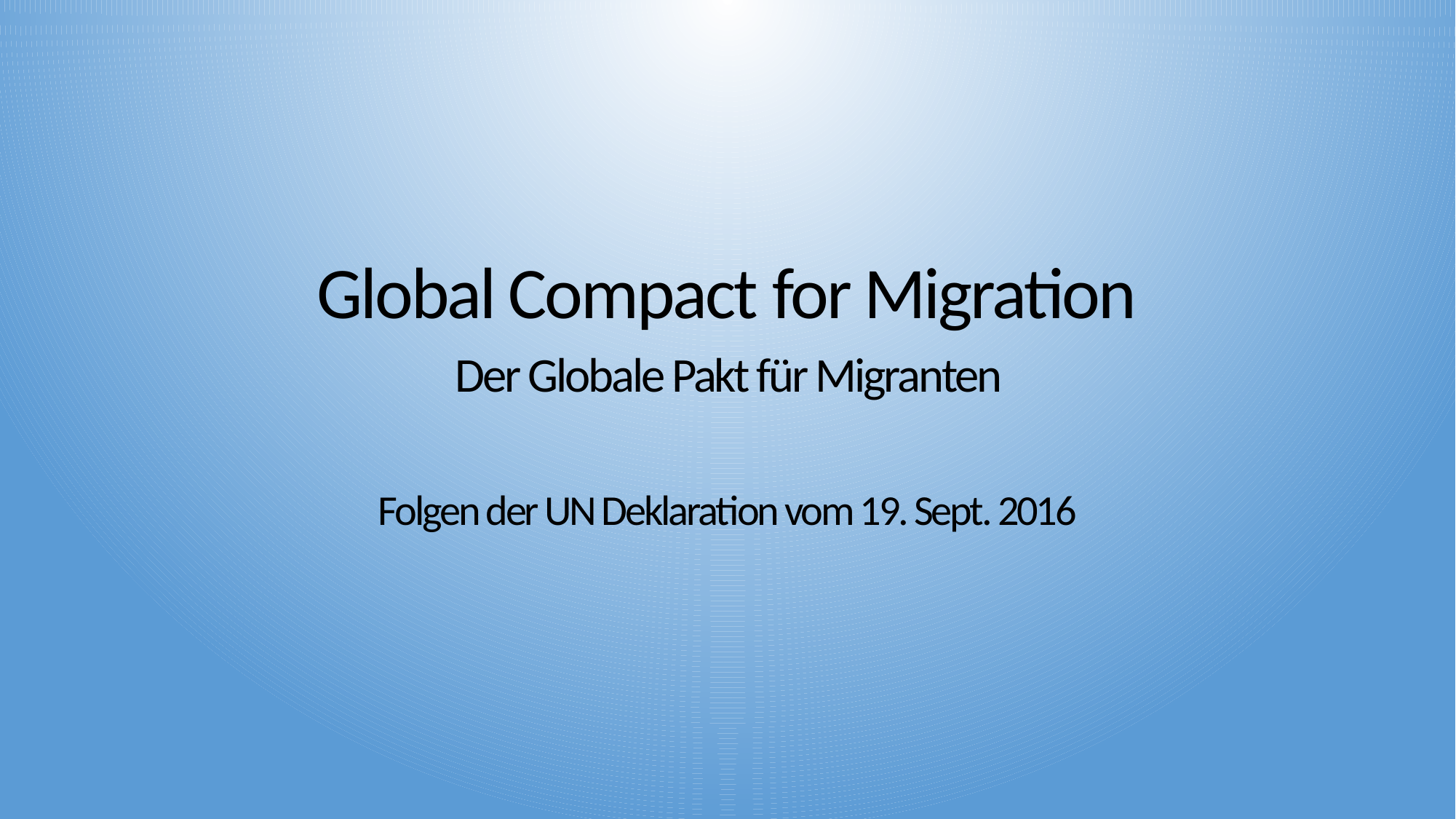

# Global Compact for Migration
Der Globale Pakt für Migranten
Folgen der UN Deklaration vom 19. Sept. 2016